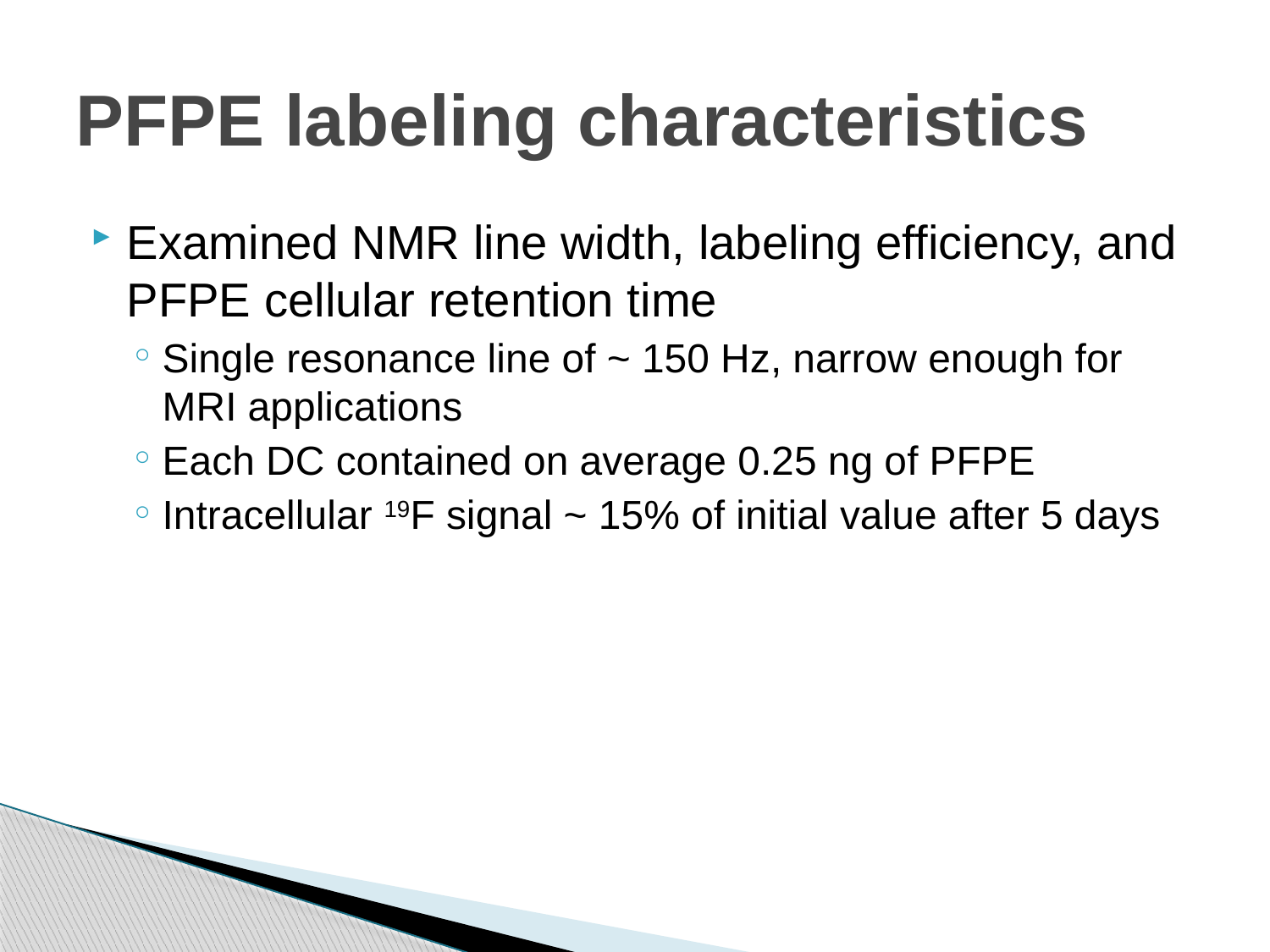

# PFPE labeling characteristics
Examined NMR line width, labeling efficiency, and PFPE cellular retention time
Single resonance line of ~ 150 Hz, narrow enough for MRI applications
Each DC contained on average 0.25 ng of PFPE
Intracellular 19F signal ~ 15% of initial value after 5 days